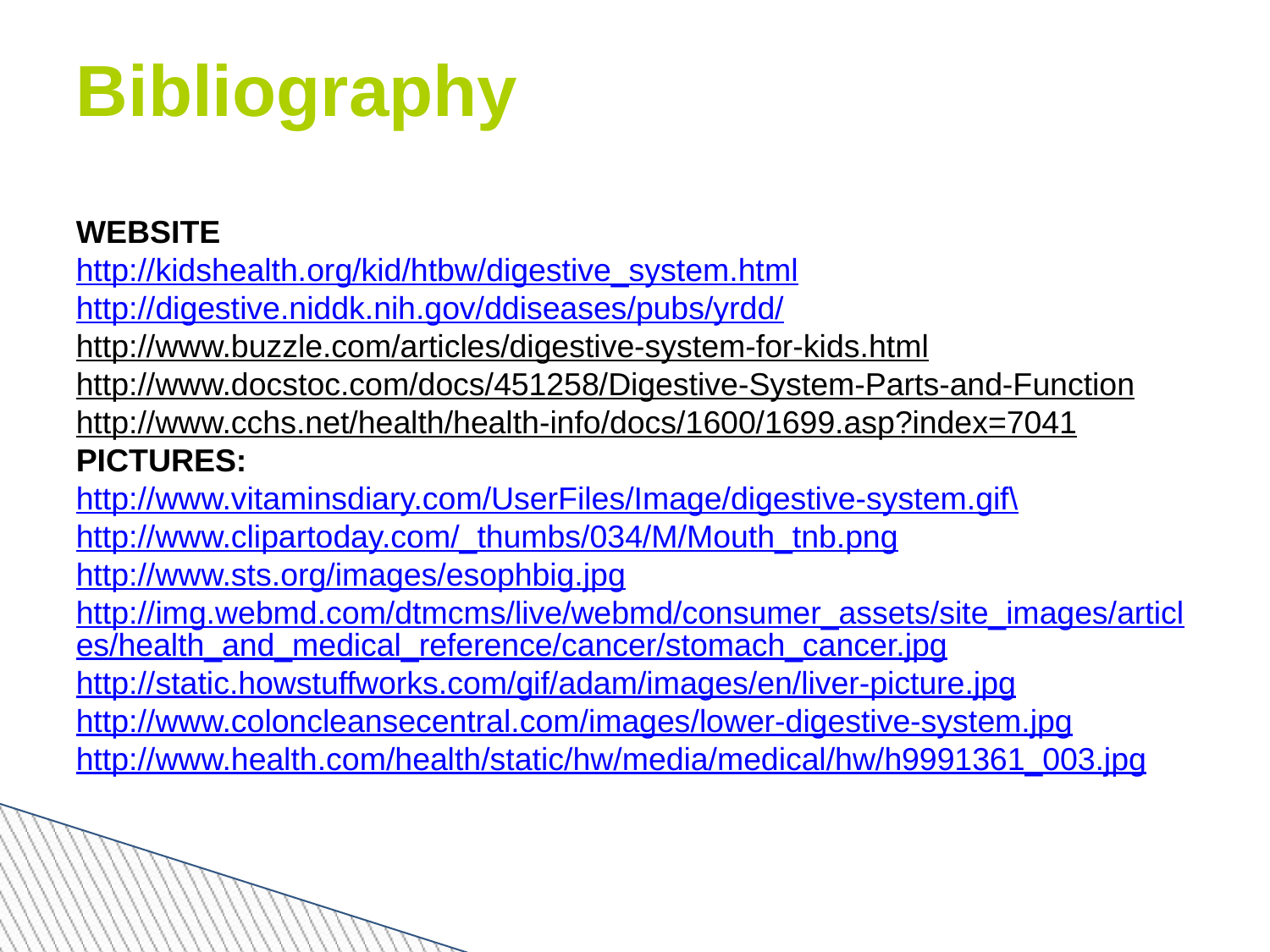

Bibliography
WEBSITE
http://kidshealth.org/kid/htbw/digestive_system.html
http://digestive.niddk.nih.gov/ddiseases/pubs/yrdd/
http://www.buzzle.com/articles/digestive-system-for-kids.html
http://www.docstoc.com/docs/451258/Digestive-System-Parts-and-Function
http://www.cchs.net/health/health-info/docs/1600/1699.asp?index=7041
PICTURES:
http://www.vitaminsdiary.com/UserFiles/Image/digestive-system.gif\
http://www.clipartoday.com/_thumbs/034/M/Mouth_tnb.png
http://www.sts.org/images/esophbig.jpg
http://img.webmd.com/dtmcms/live/webmd/consumer_assets/site_images/articles/health_and_medical_reference/cancer/stomach_cancer.jpg
http://static.howstuffworks.com/gif/adam/images/en/liver-picture.jpg
http://www.coloncleansecentral.com/images/lower-digestive-system.jpg
http://www.health.com/health/static/hw/media/medical/hw/h9991361_003.jpg